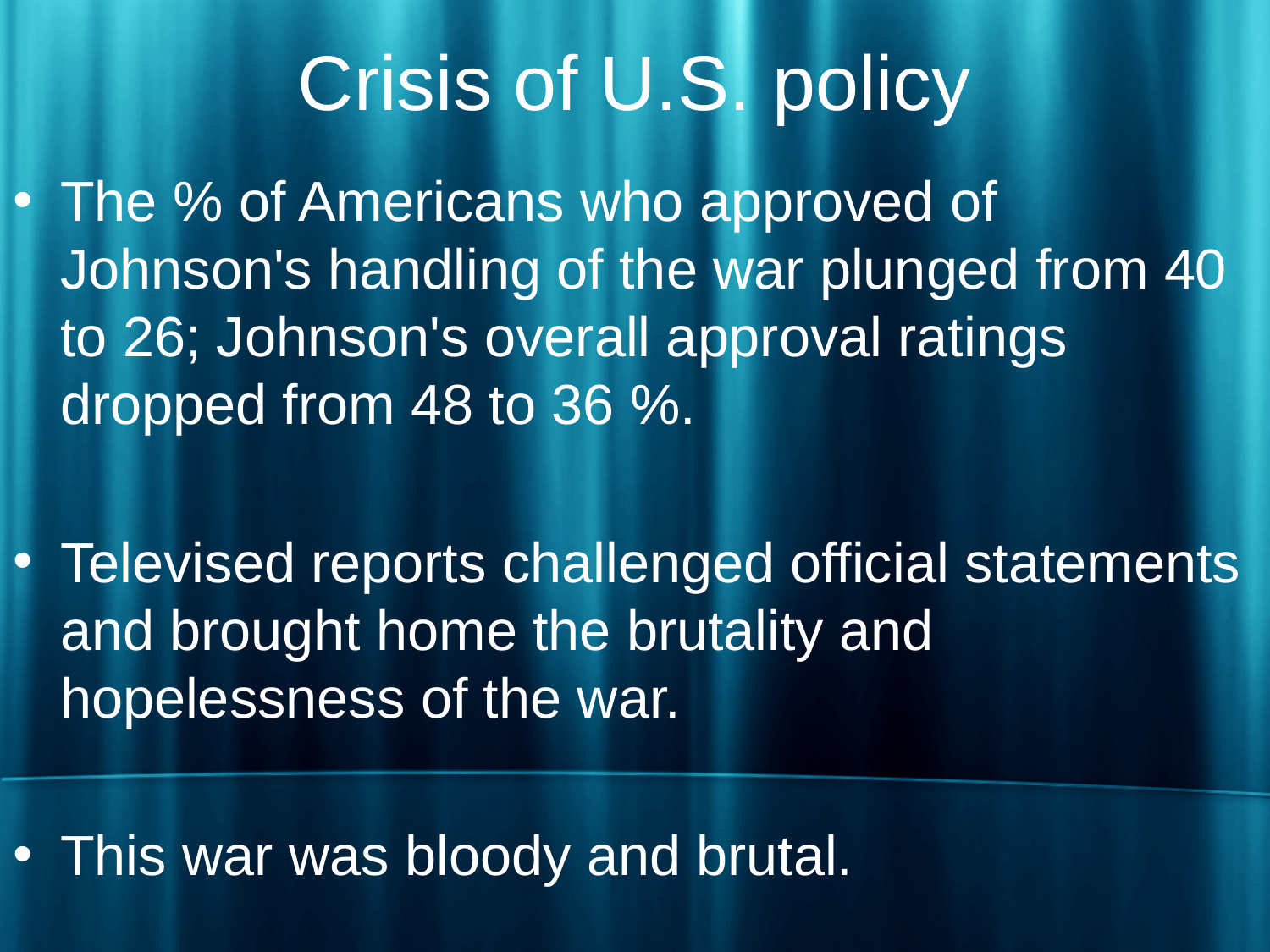

# Crisis of U.S. policy
The % of Americans who approved of Johnson's handling of the war plunged from 40 to 26; Johnson's overall approval ratings dropped from 48 to 36 %.

Televised reports challenged official statements and brought home the brutality and hopelessness of the war.

This war was bloody and brutal.